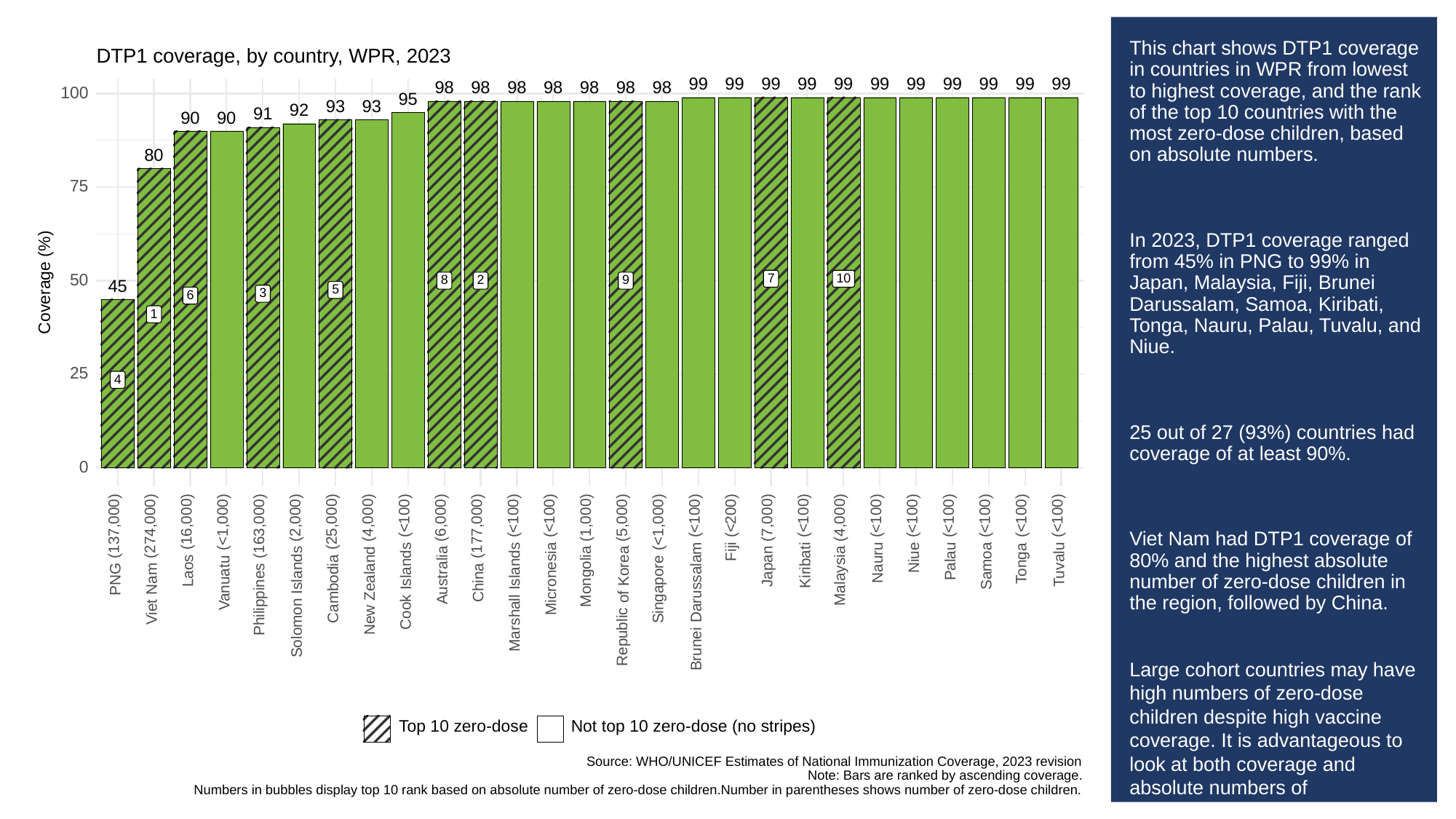

# This chart shows DTP1 coverage in countries in WPR from lowest to highest coverage, and the rank of the top 10 countries with the most zero-dose children, based on absolute numbers.

In 2023, DTP1 coverage ranged from 45% in PNG to 99% in Japan, Malaysia, Fiji, Brunei Darussalam, Samoa, Kiribati, Tonga, Nauru, Palau, Tuvalu, and Niue.

25 out of 27 (93%) countries had coverage of at least 90%.

Viet Nam had DTP1 coverage of 80% and the highest absolute number of zero-dose children in the region, followed by China.

Large cohort countries may have high numbers of zero-dose children despite high vaccine coverage. It is advantageous to look at both coverage and absolute numbers of unvaccinated children to ensure vulnerable countries with small birth cohorts are not missed.

DTP1 coverage, by country, WPR, 2023
99
99
99
99
99
99
99
99
99
99
99

98
98
98
98
98
98
98
100
95

93
93

92

91

90
90

80

75

10
7
50
Coverage (%)

8
9
2

45

5

3

6

1

25

4

0

(<100)
(<100)
(<100)
(<100)
(<200)
(<100)
(<100)
(<100)
(<100)
(<100)
(<100)
(<100)
(2,000)
(4,000)
(6,000)
(1,000)
(5,000)
(7,000)
(4,000)
(16,000)
(25,000)
(<1,000)
(<1,000)
(137,000)
(274,000)
(163,000)
(177,000)
Fiji
Niue
Palau
Tonga
Nauru
Tuvalu
Japan
Kiribati
Samoa
Islands
Islands
Korea
Islands
Laos
Zealand
Malaysia
Mongolia
Australia
Micronesia
Nam
PNG
China
Darussalam
Vanuatu
Singapore
Cambodia
of
Philippines
Cook
Viet
New
Marshall
Solomon
Republic
Brunei

Not top 10 zero-dose (no stripes)
Top 10 zero-dose

Source: WHO/UNICEF Estimates of National Immunization Coverage, 2023 revision
Note: Bars are ranked by ascending coverage.
Numbers in bubbles display top 10 rank based on absolute number of zero-dose children.Number in parentheses shows number of zero-dose children.